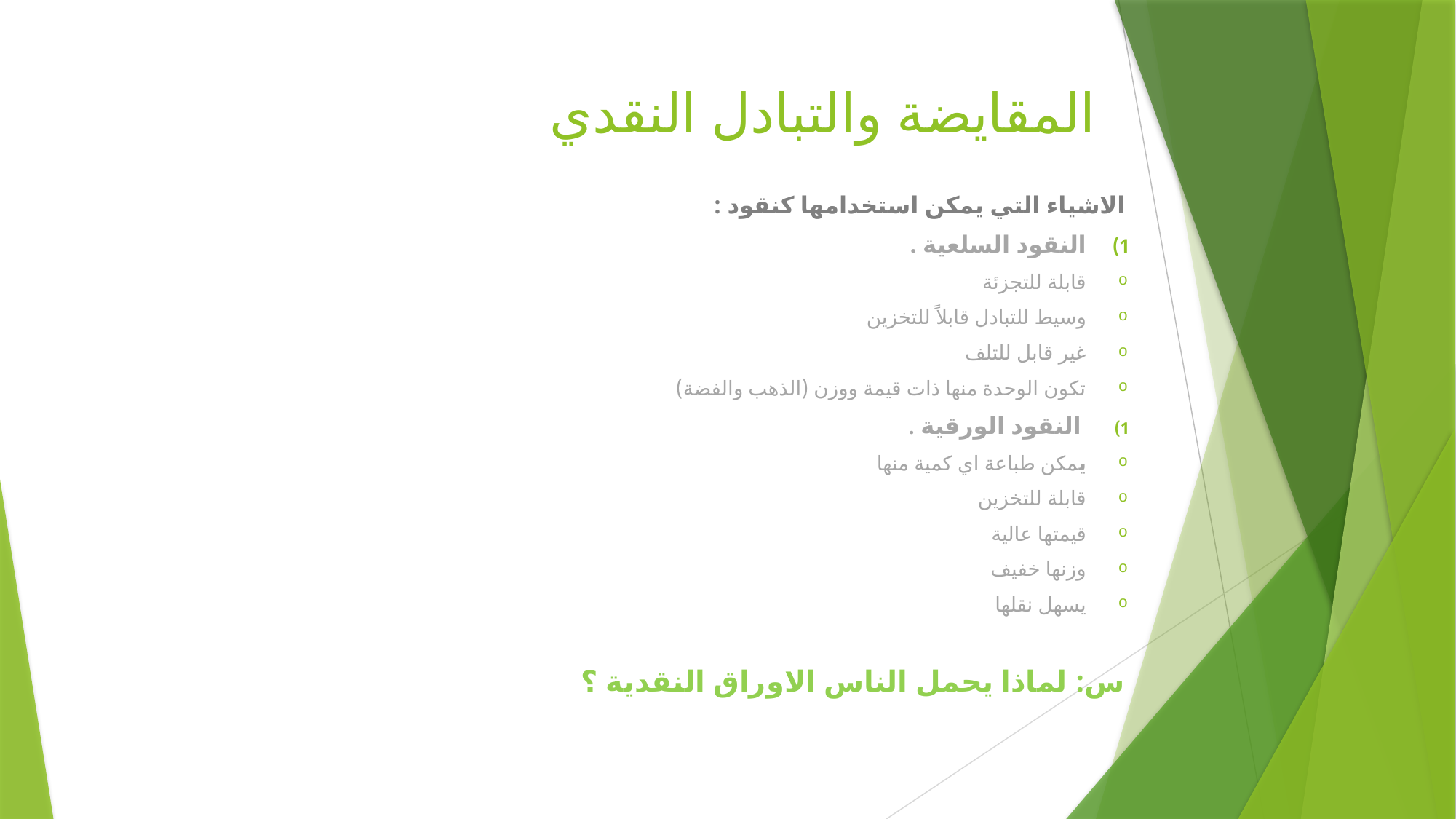

# المقايضة والتبادل النقدي
الاشياء التي يمكن استخدامها كنقود :
النقود السلعية .
قابلة للتجزئة
وسيط للتبادل قابلاً للتخزين
غير قابل للتلف
تكون الوحدة منها ذات قيمة ووزن (الذهب والفضة)
 النقود الورقية .
يمكن طباعة اي كمية منها
قابلة للتخزين
قيمتها عالية
وزنها خفيف
يسهل نقلها

س: لماذا يحمل الناس الاوراق النقدية ؟